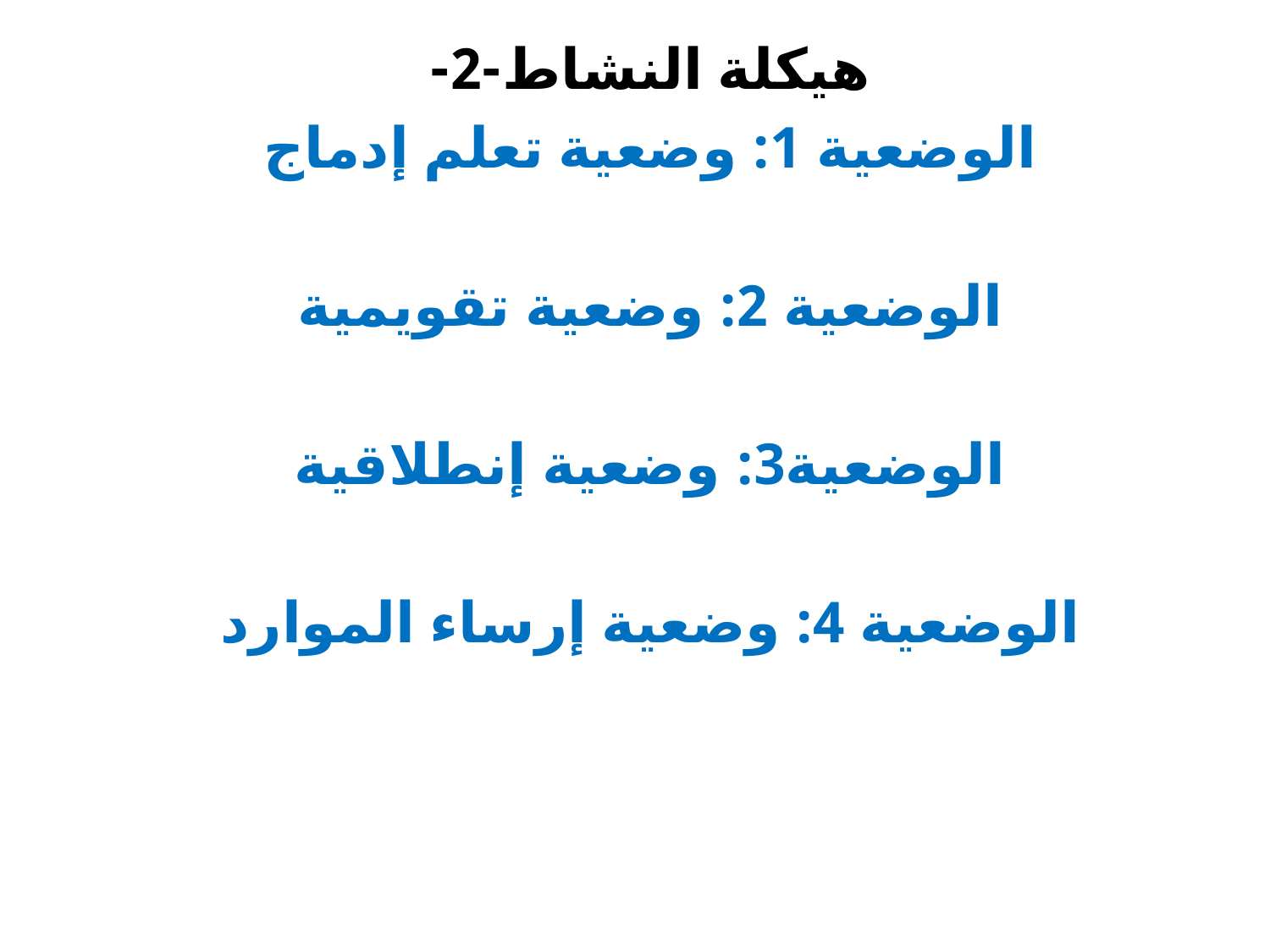

هيكلة النشاط-2-
الوضعية 1: وضعية تعلم إدماج

الوضعية 2: وضعية تقويمية

الوضعية3: وضعية إنطلاقية

الوضعية 4: وضعية إرساء الموارد